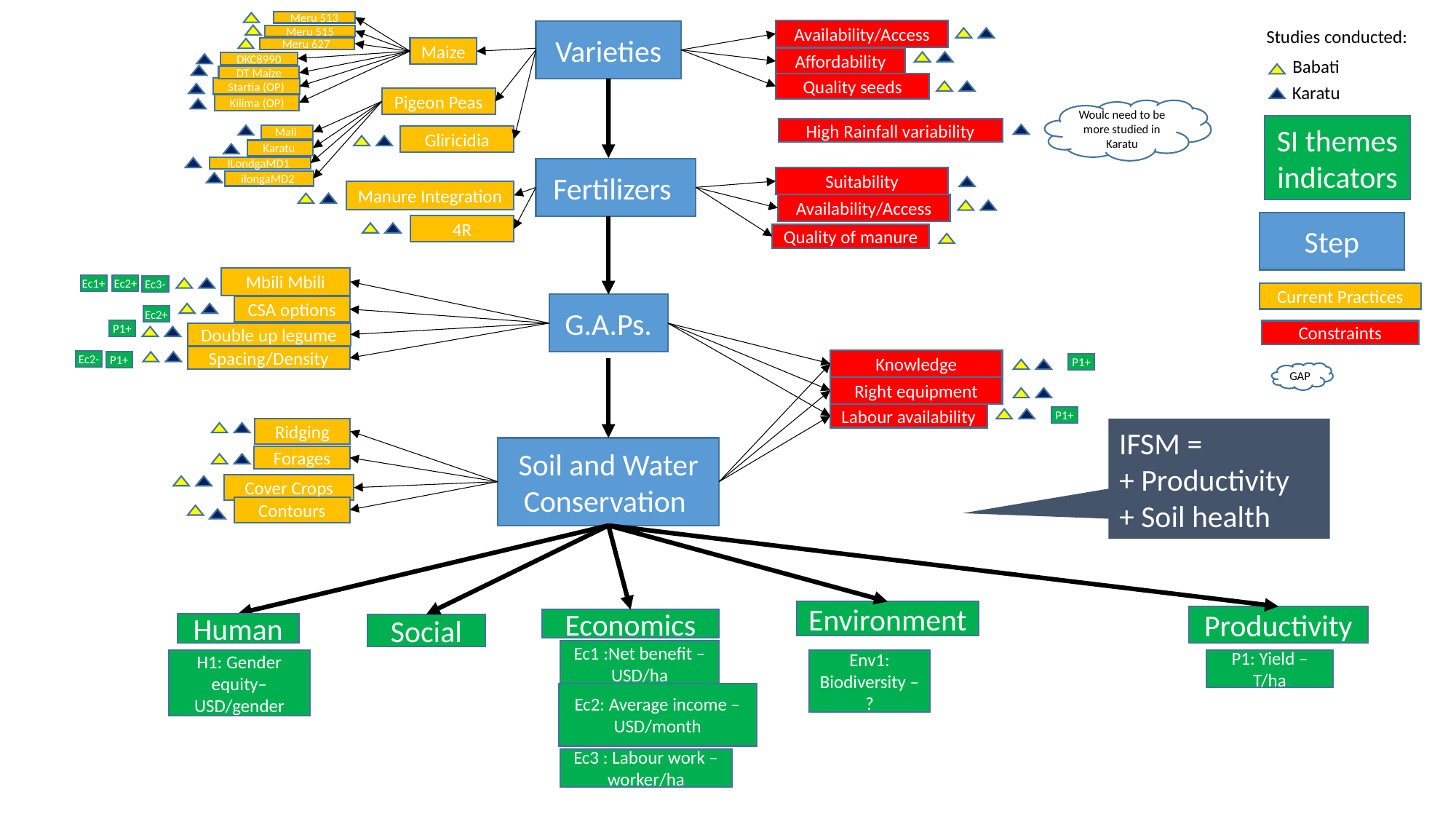

Meru 513

Studies conducted:
Availability/Access
Varieties

Meru 515

Meru 627
Maize

Affordability
Babati

DKC8990

DT Maize
Quality seeds
Karatu
Startia (OP)

Pigeon Peas

Kilima (OP)

Woulc need to be more studied in Karatu
SI themes indicators
High Rainfall variability

Mali

Gliricidia

Karatu

ILondgaMD1

Fertilizers
Suitability
ilongaMD2

Manure Integration

Availability/Access

Step
4R

Quality of manure

Mbili Mbili
Ec1+
Ec2+
Ec3-

Current Practices
G.A.Ps.
CSA options

Ec2+
P1+
Constraints
Double up legume

Spacing/Density
Knowledge
Ec2-
P1+

P1+

GAP
Right equipment

Labour availability
P1+

Ridging
IFSM =
+ Productivity
+ Soil health

Soil and Water Conservation
Forages

Cover Crops

Contours

Environment
Productivity
Economics
Human
Social
Ec1 :Net benefit – USD/ha
H1: Gender equity– USD/gender
P1: Yield – T/ha
Env1: Biodiversity – ?
Ec2: Average income – USD/month
Ec3 : Labour work – worker/ha